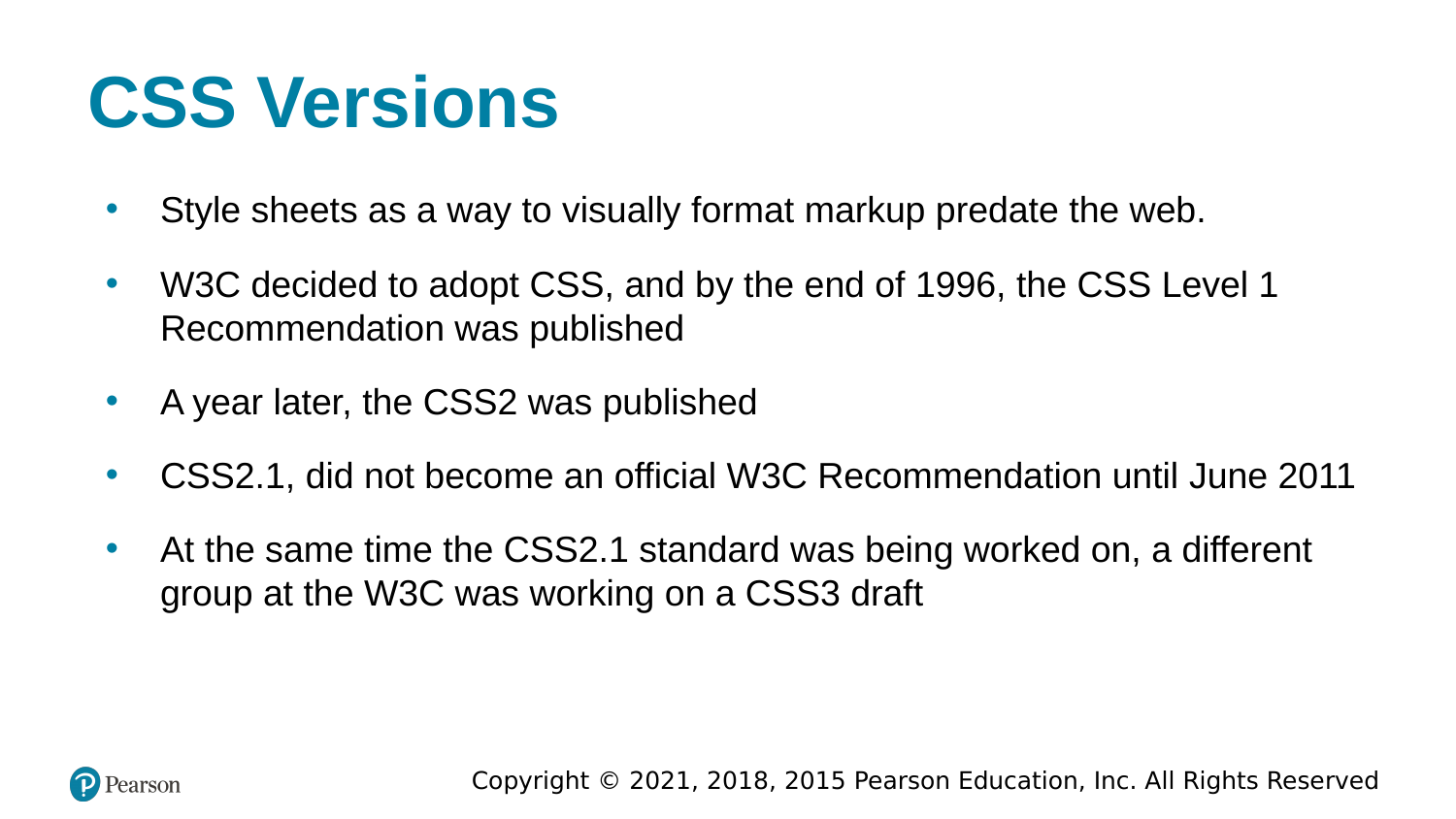

# CSS Versions
Style sheets as a way to visually format markup predate the web.
W3C decided to adopt CSS, and by the end of 1996, the CSS Level 1 Recommendation was published
A year later, the CSS2 was published
CSS2.1, did not become an official W3C Recommendation until June 2011
At the same time the CSS2.1 standard was being worked on, a different group at the W3C was working on a CSS3 draft